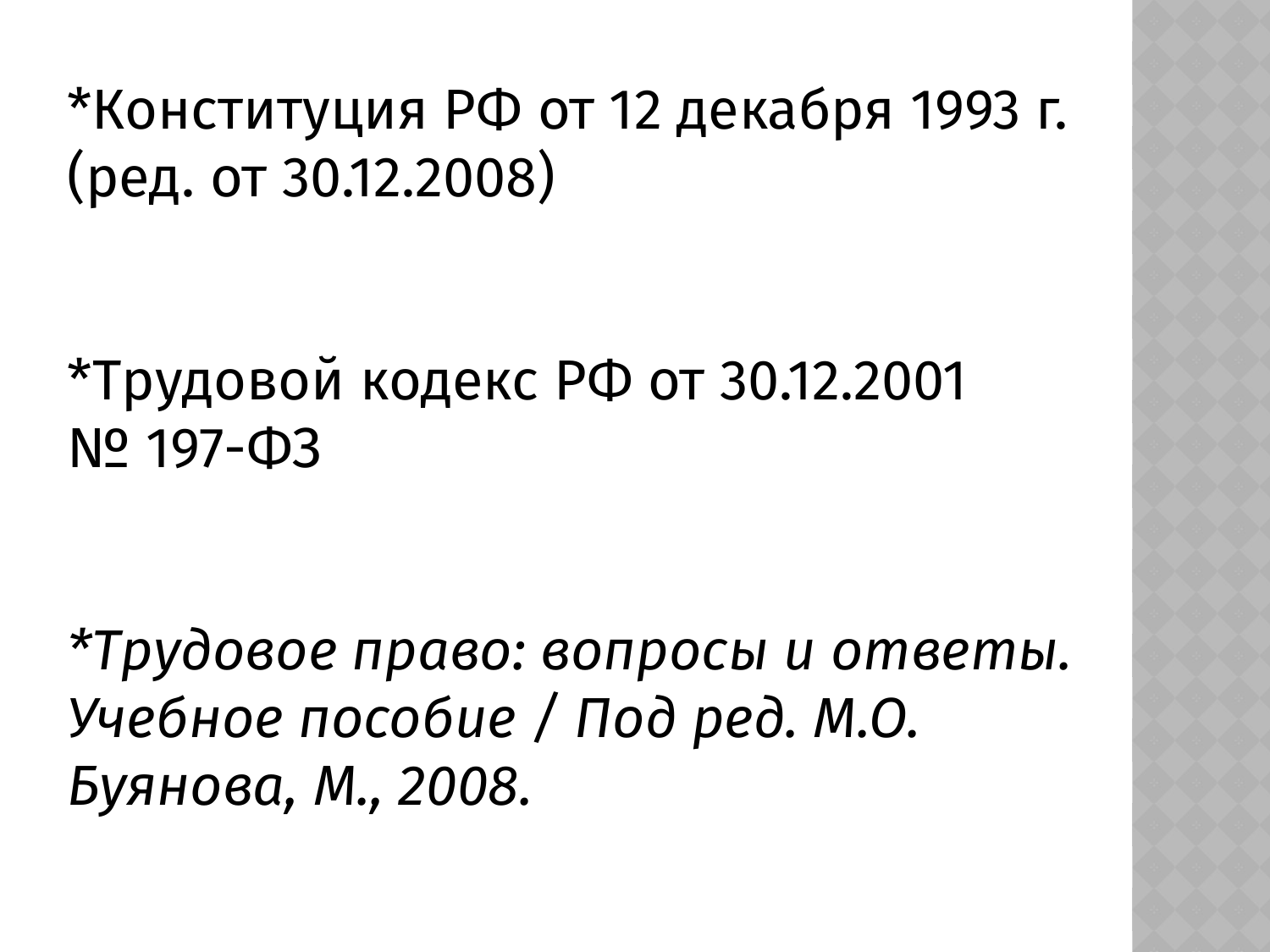

*Конституция РФ от 12 декабря 1993 г.
(ред. от 30.12.2008)

*Трудовой кодекс РФ от 30.12.2001
№ 197-ФЗ

*Трудовое право: вопросы и ответы. Учебное пособие / Под ред. М.О. Буянова, М., 2008.